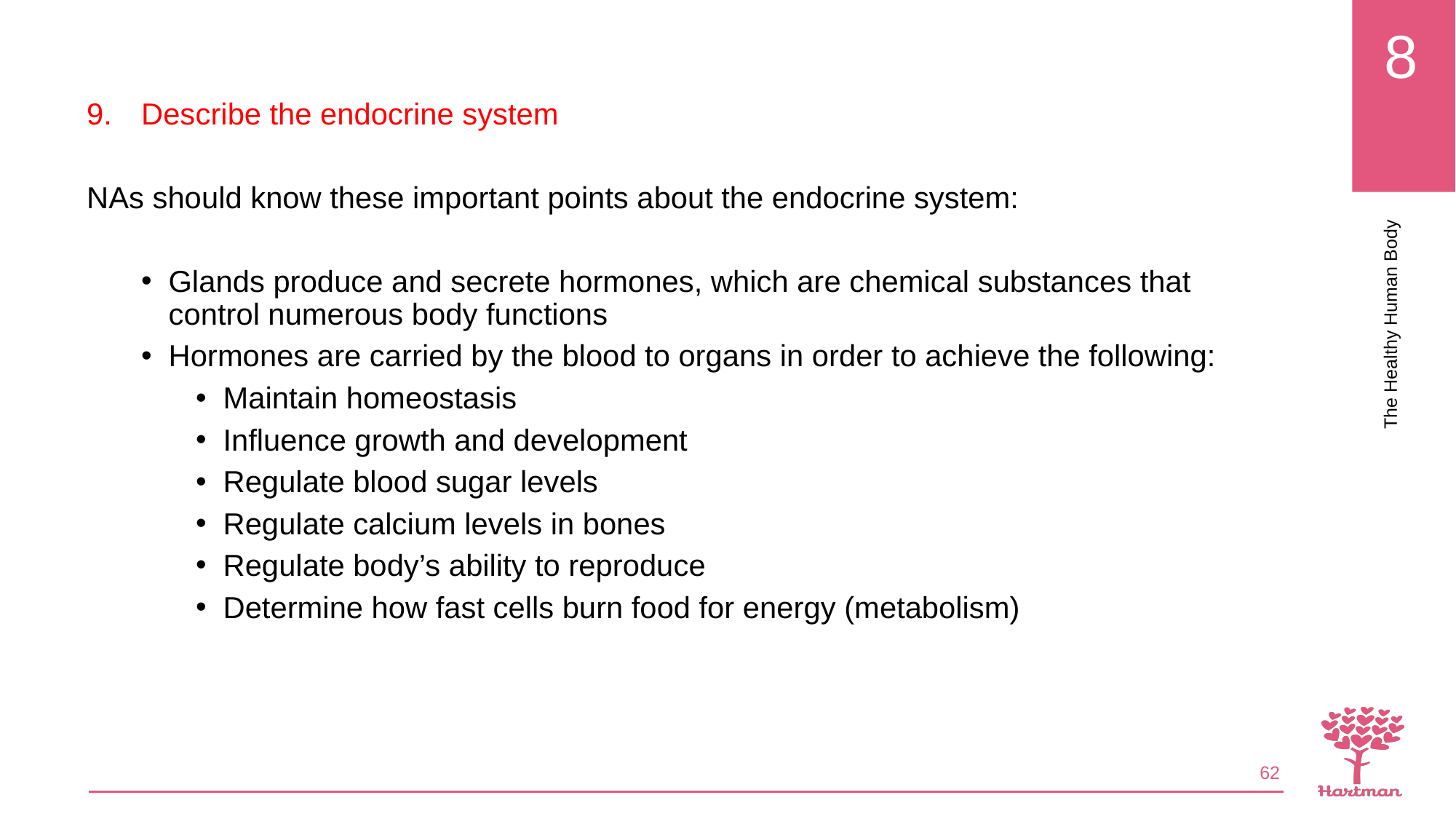

Describe the endocrine system

NAs should know these important points about the endocrine system:

Glands produce and secrete hormones, which are chemical substances that control numerous body functions
Hormones are carried by the blood to organs in order to achieve the following:
Maintain homeostasis
Influence growth and development
Regulate blood sugar levels
Regulate calcium levels in bones
Regulate body’s ability to reproduce
Determine how fast cells burn food for energy (metabolism)

62